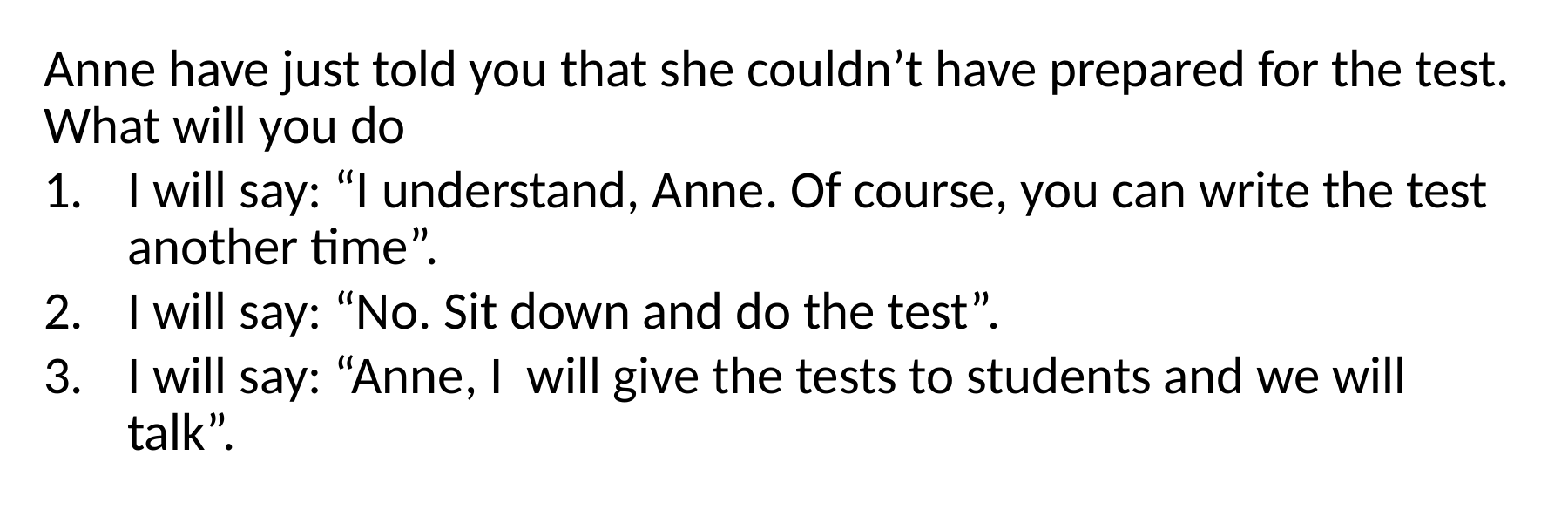

Anne have just told you that she couldn’t have prepared for the test. What will you do
I will say: “I understand, Anne. Of course, you can write the test another time”.
I will say: “No. Sit down and do the test”.
I will say: “Anne, I  will give the tests to students and we will talk”.